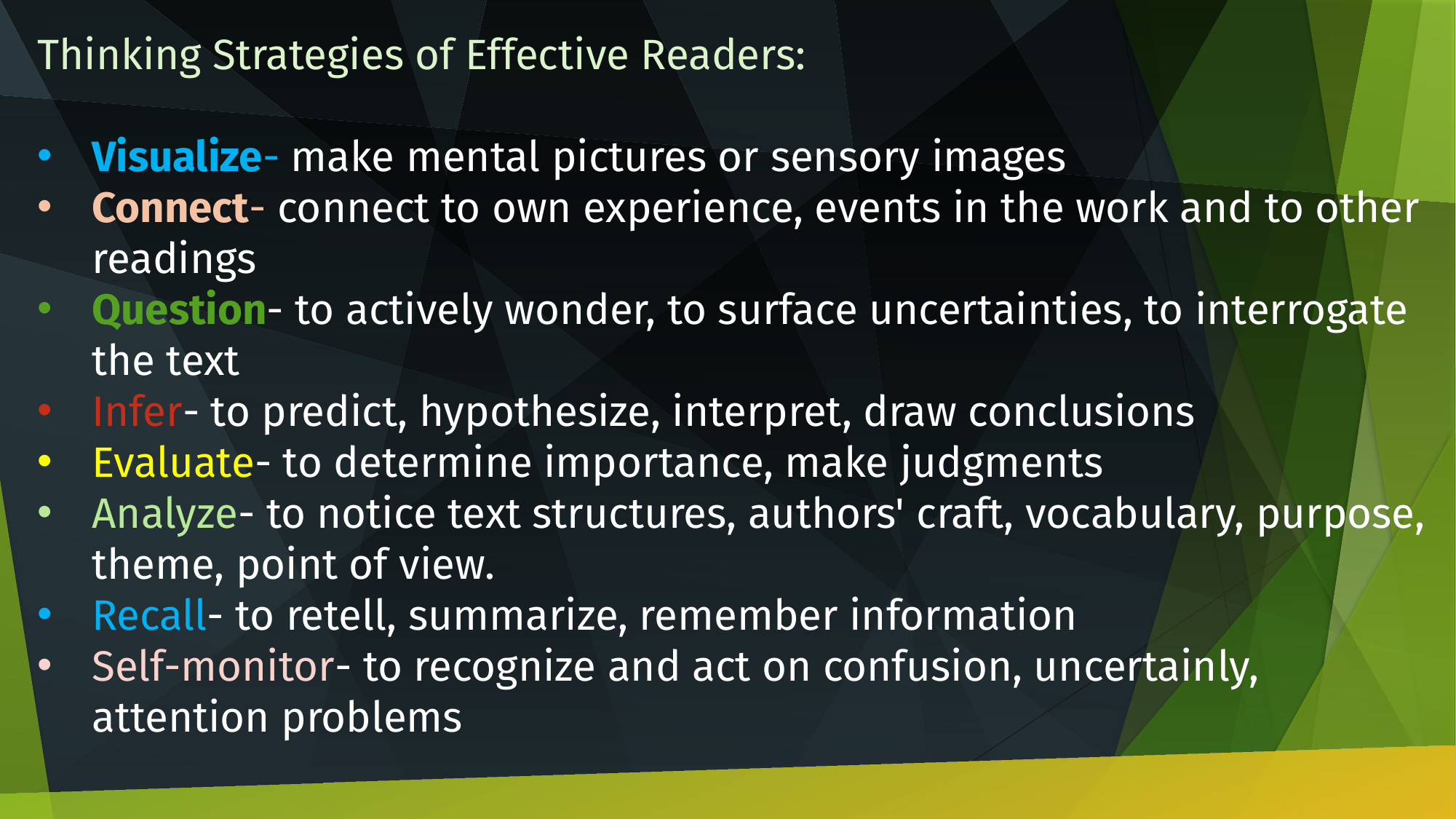

Thinking Strategies of Effective Readers:

Visualize- make mental pictures or sensory images
Connect- connect to own experience, events in the work and to other readings
Question- to actively wonder, to surface uncertainties, to interrogate the text
Infer- to predict, hypothesize, interpret, draw conclusions
Evaluate- to determine importance, make judgments
Analyze- to notice text structures, authors' craft, vocabulary, purpose, theme, point of view.
Recall- to retell, summarize, remember information
Self-monitor- to recognize and act on confusion, uncertainly, attention problems